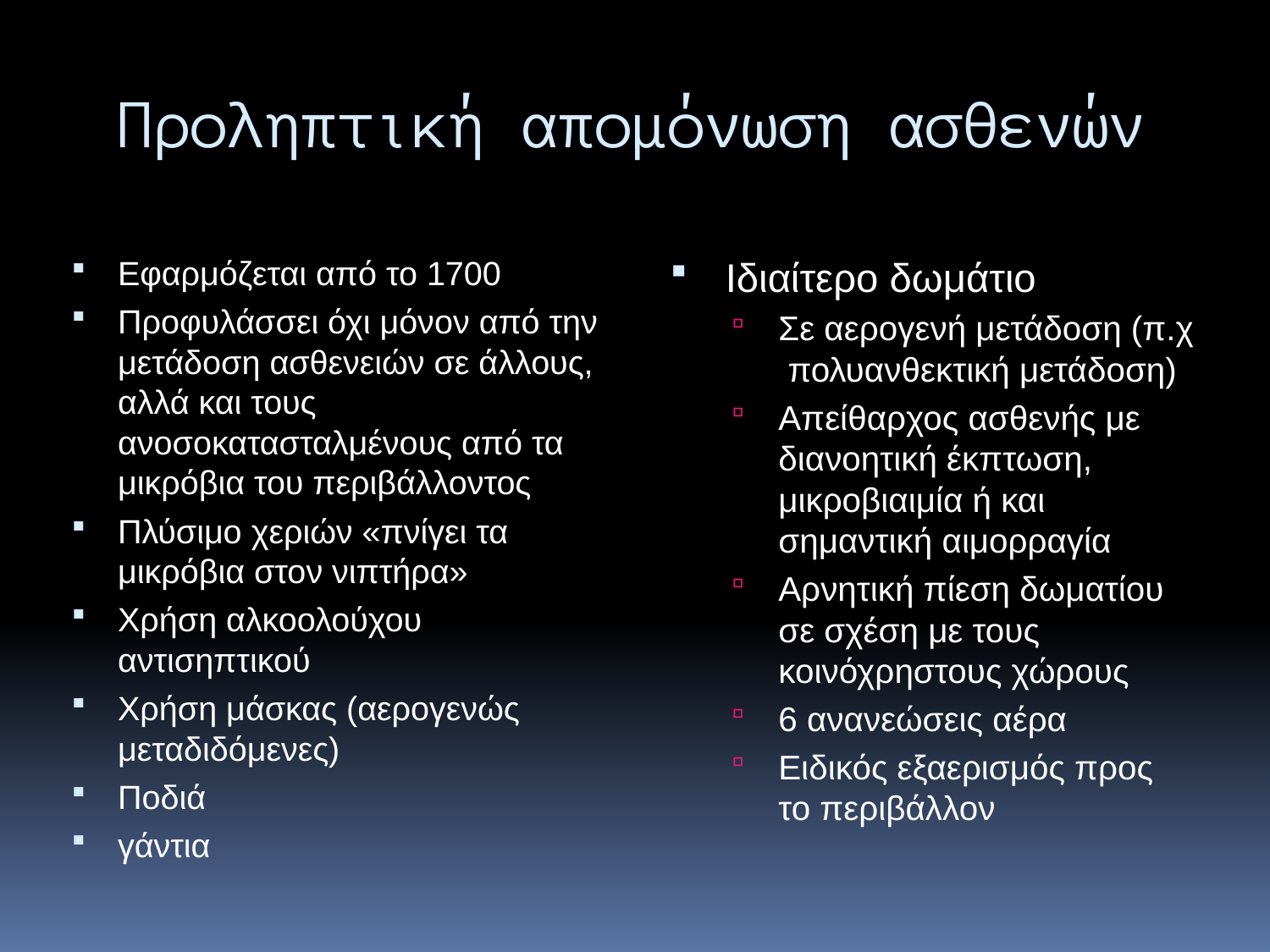

# Προληπτική απομόνωση ασθενών
Εφαρμόζεται από το 1700
Προφυλάσσει όχι μόνον από την μετάδοση ασθενειών σε άλλους, αλλά και τους ανοσοκατασταλμένους από τα μικρόβια του περιβάλλοντος
Πλύσιμο χεριών «πνίγει τα μικρόβια στον νιπτήρα»
Χρήση αλκοολούχου αντισηπτικού
Χρήση μάσκας (αερογενώς μεταδιδόμενες)
Ποδιά
γάντια

Ιδιαίτερο δωμάτιο
Σε αερογενή μετάδοση (π.χ  πολυανθεκτική μετάδοση)
Απείθαρχος ασθενής με διανοητική έκπτωση, μικροβιαιμία ή και σημαντική αιμορραγία
Αρνητική πίεση δωματίου σε σχέση με τους κοινόχρηστους χώρους
6 ανανεώσεις αέρα
Ειδικός εξαερισμός προς το περιβάλλον